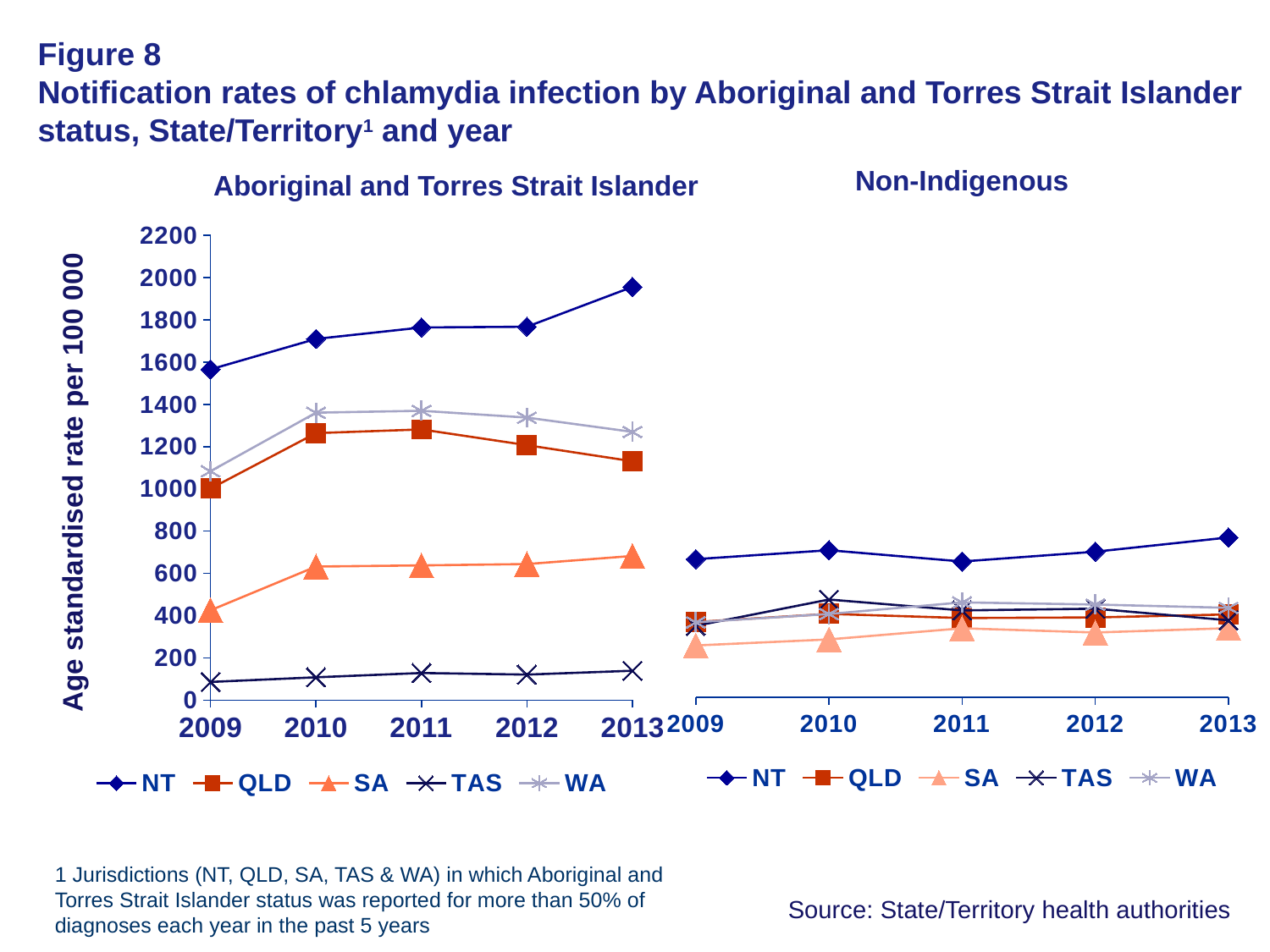

# Figure 8 Notification rates of chlamydia infection by Aboriginal and Torres Strait Islander status, State/Territory1 and year
Non-Indigenous
Aboriginal and Torres Strait Islander

### Chart

| Category | NT | QLD | SA | TAS | WA |
|---|---|---|---|---|---|
| 2009.0 | 625.258477659069 | 341.2231522067472 | 235.1014742637578 | 323.9121299997842 | 339.9453477397907 |
| 2010.0 | 665.6724132832934 | 377.9647935218733 | 262.5218884674676 | 442.7241578824912 | 377.5136407789939 |
| 2011.0 | 614.6867055943815 | 359.0888987062492 | 312.8206337749037 | 393.3717205458055 | 429.7922356068493 |
| 2012.0 | 658.9004897104734 | 361.9025537134681 | 293.652767672519 | 401.3777284712455 | 420.2515673127764 |
| 2013.0 | 723.4318148140263 | 375.4863321360316 | 313.3463671654123 | 348.9571596766923 | 405.2420262010077 |

### Chart

| Category | NT | QLD | SA | TAS | WA |
|---|---|---|---|---|---|
| 2009 | 1565.850469173467 | 1001.543928211532 | 425.602730636205 | 86.43986696745586 | 1083.89431831759 |
| 2010 | 1709.946433979645 | 1264.14966795445 | 632.4849957302678 | 108.5446850616652 | 1360.754468021995 |
| 2011 | 1764.102336927677 | 1281.664215638799 | 638.0081906578255 | 128.7625252564435 | 1369.770794489481 |
| 2012 | 1767.622231350155 | 1207.10789956655 | 644.4117114843402 | 121.1984782332861 | 1337.632108160612 |
| 2013 | 1955.989745890327 | 1131.004405034471 | 682.6096590325013 | 139.4177477790936 | 1270.062693215215 |
1 Jurisdictions (NT, QLD, SA, TAS & WA) in which Aboriginal and Torres Strait Islander status was reported for more than 50% of diagnoses each year in the past 5 years
 Source: State/Territory health authorities